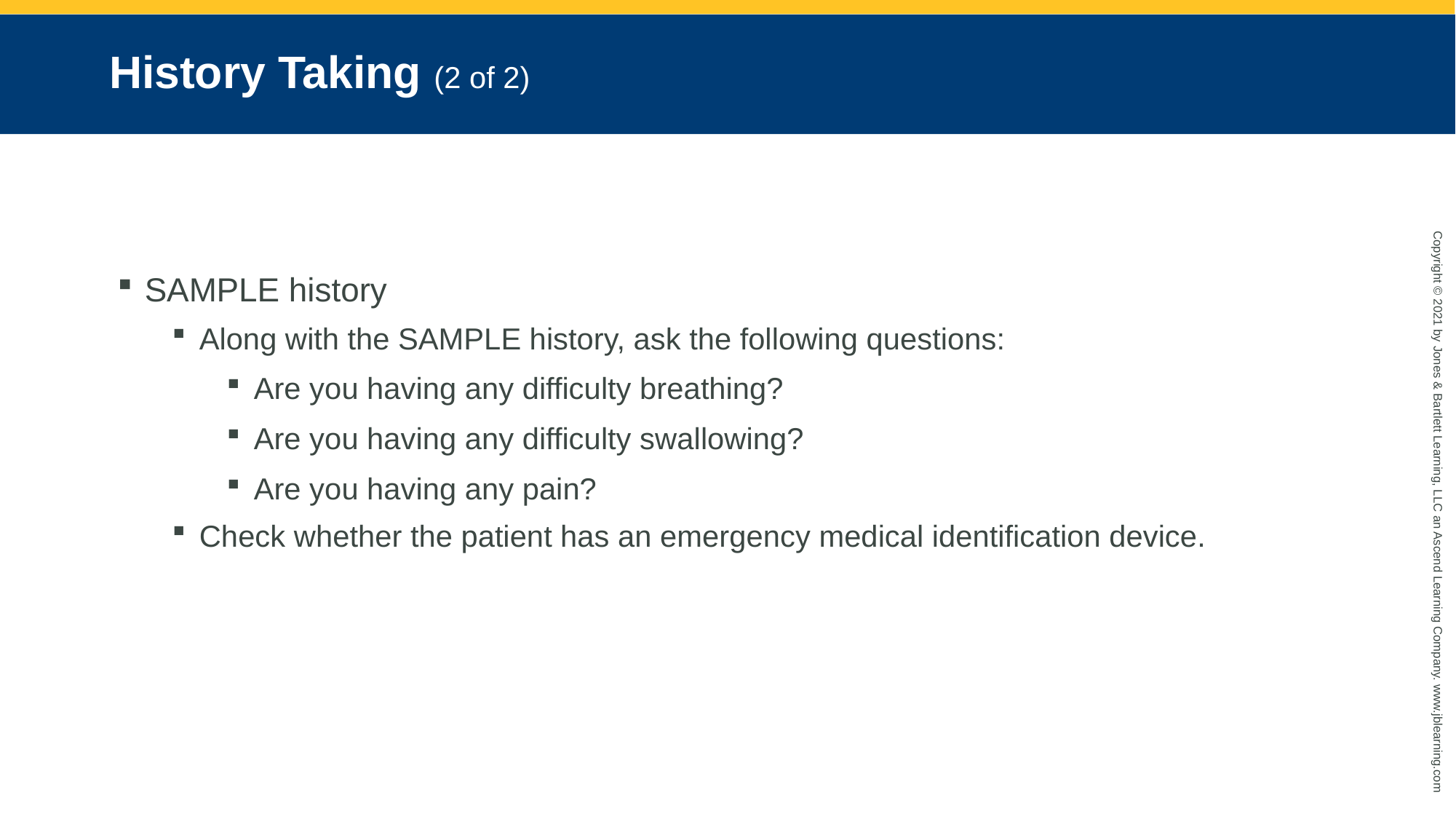

# History Taking (2 of 2)
SAMPLE history
Along with the SAMPLE history, ask the following questions:
Are you having any difficulty breathing?
Are you having any difficulty swallowing?
Are you having any pain?
Check whether the patient has an emergency medical identification device.